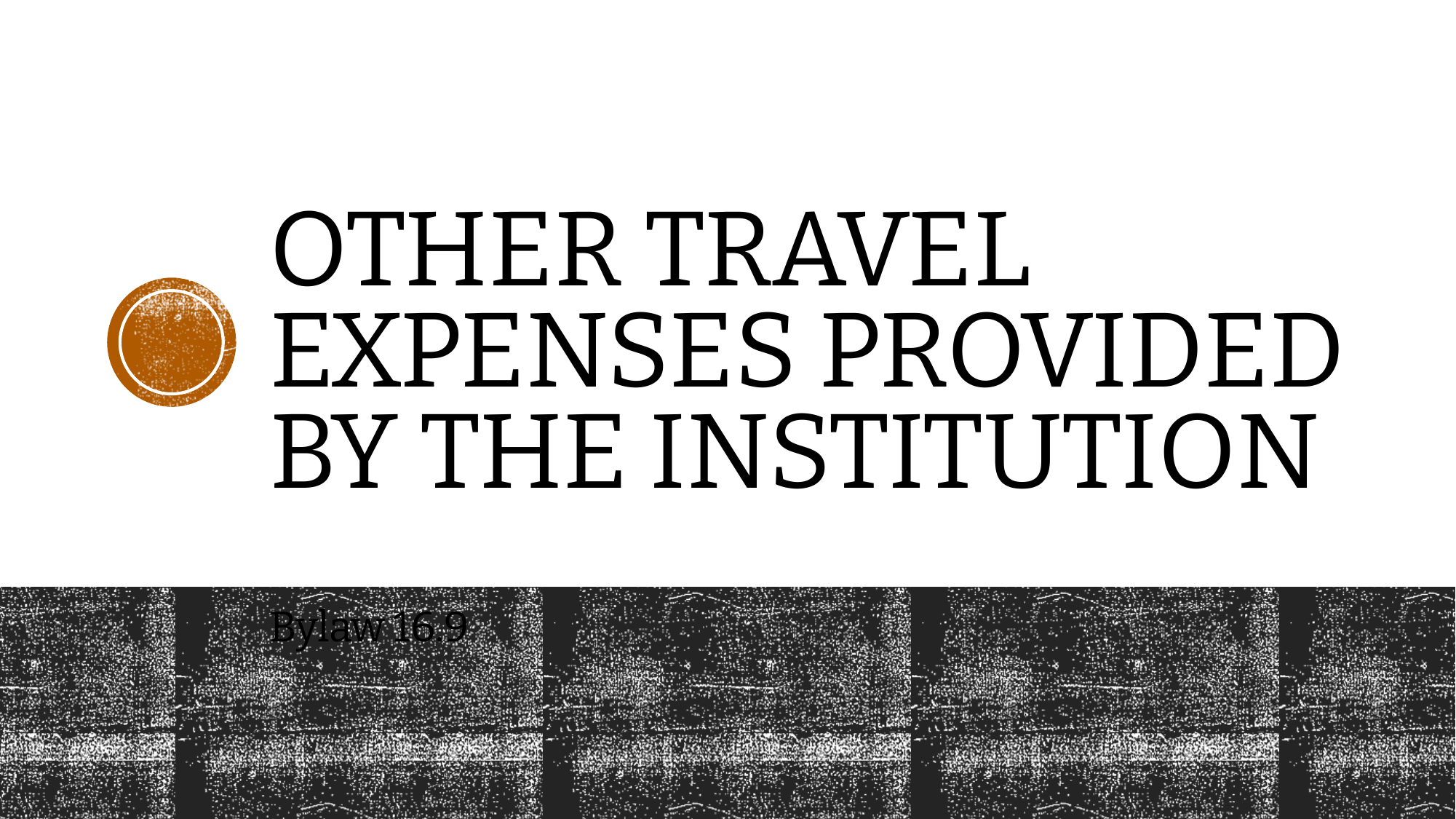

# Other Travel Expenses Provided by the Institution
Bylaw 16.9